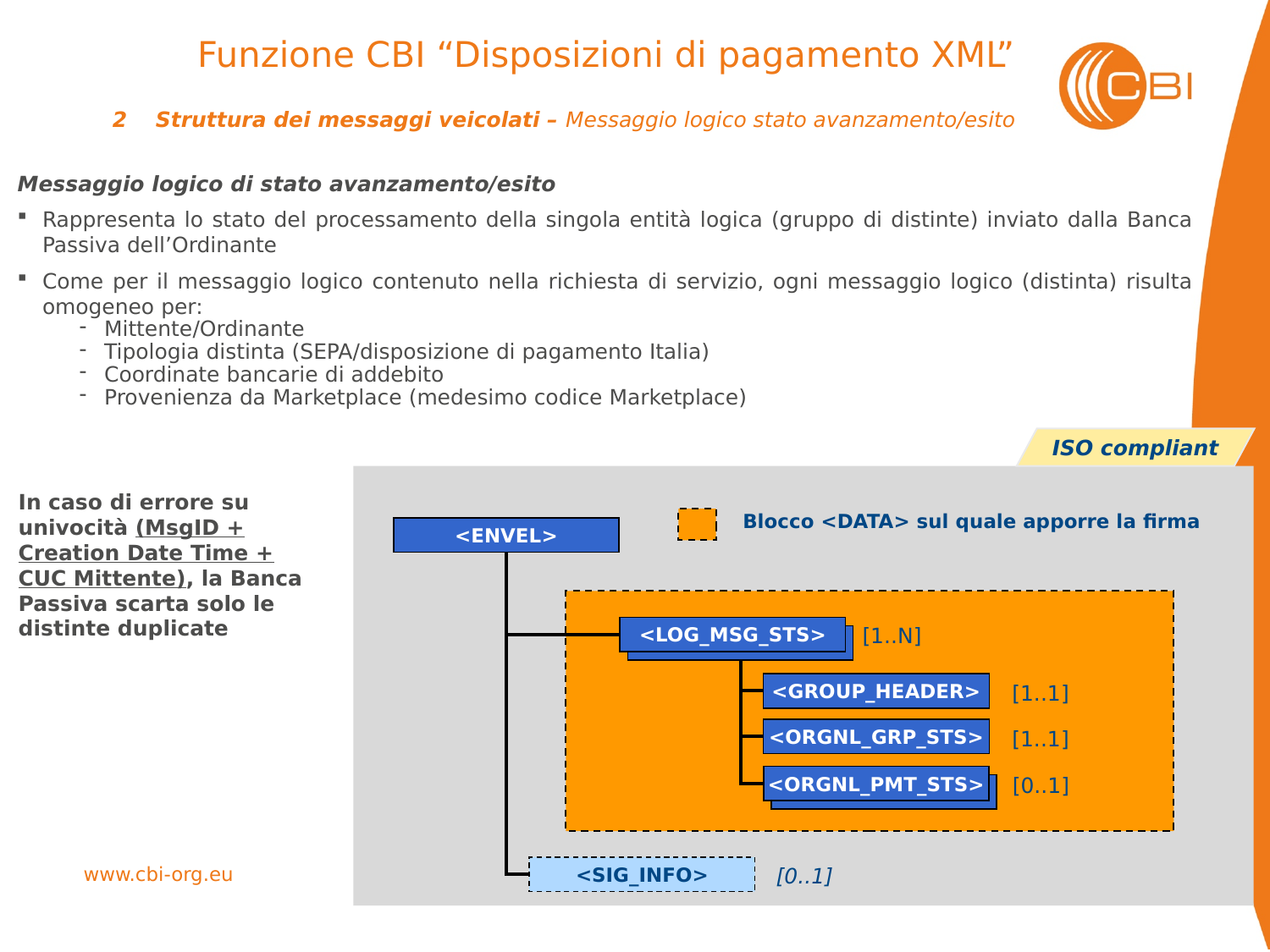

Funzione CBI “Disposizioni di pagamento XML”
2	Struttura dei messaggi veicolati – Messaggio logico stato avanzamento/esito
Messaggio logico di stato avanzamento/esito
Rappresenta lo stato del processamento della singola entità logica (gruppo di distinte) inviato dalla Banca Passiva dell’Ordinante
Come per il messaggio logico contenuto nella richiesta di servizio, ogni messaggio logico (distinta) risulta omogeneo per:
Mittente/Ordinante
Tipologia distinta (SEPA/disposizione di pagamento Italia)
Coordinate bancarie di addebito
Provenienza da Marketplace (medesimo codice Marketplace)
ISO compliant

In caso di errore su univocità (MsgID + Creation Date Time + CUC Mittente), la Banca Passiva scarta solo le distinte duplicate
Blocco <DATA> sul quale apporre la firma

<ENVEL>

[1..N]
<LOG_MSG_STS>

<GROUP_HEADER>
[1..1]
<ORGNL_GRP_STS>
[1..1]
[0..1]
<ORGNL_PMT_STS>

[0..1]
<SIG_INFO>